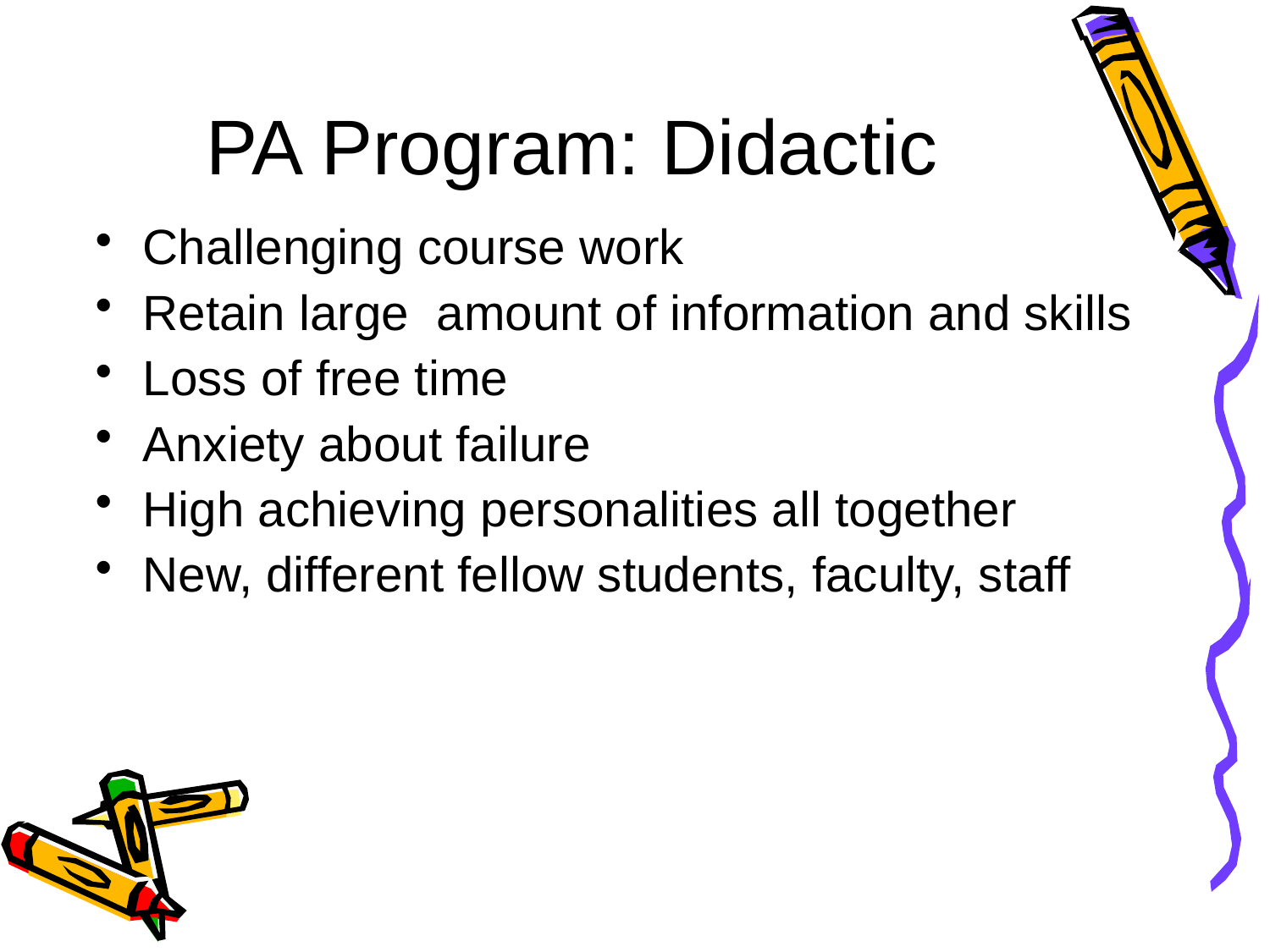

# PA Program: Didactic
Challenging course work
Retain large  amount of information and skills
Loss of free time
Anxiety about failure
High achieving personalities all together
New, different fellow students, faculty, staff